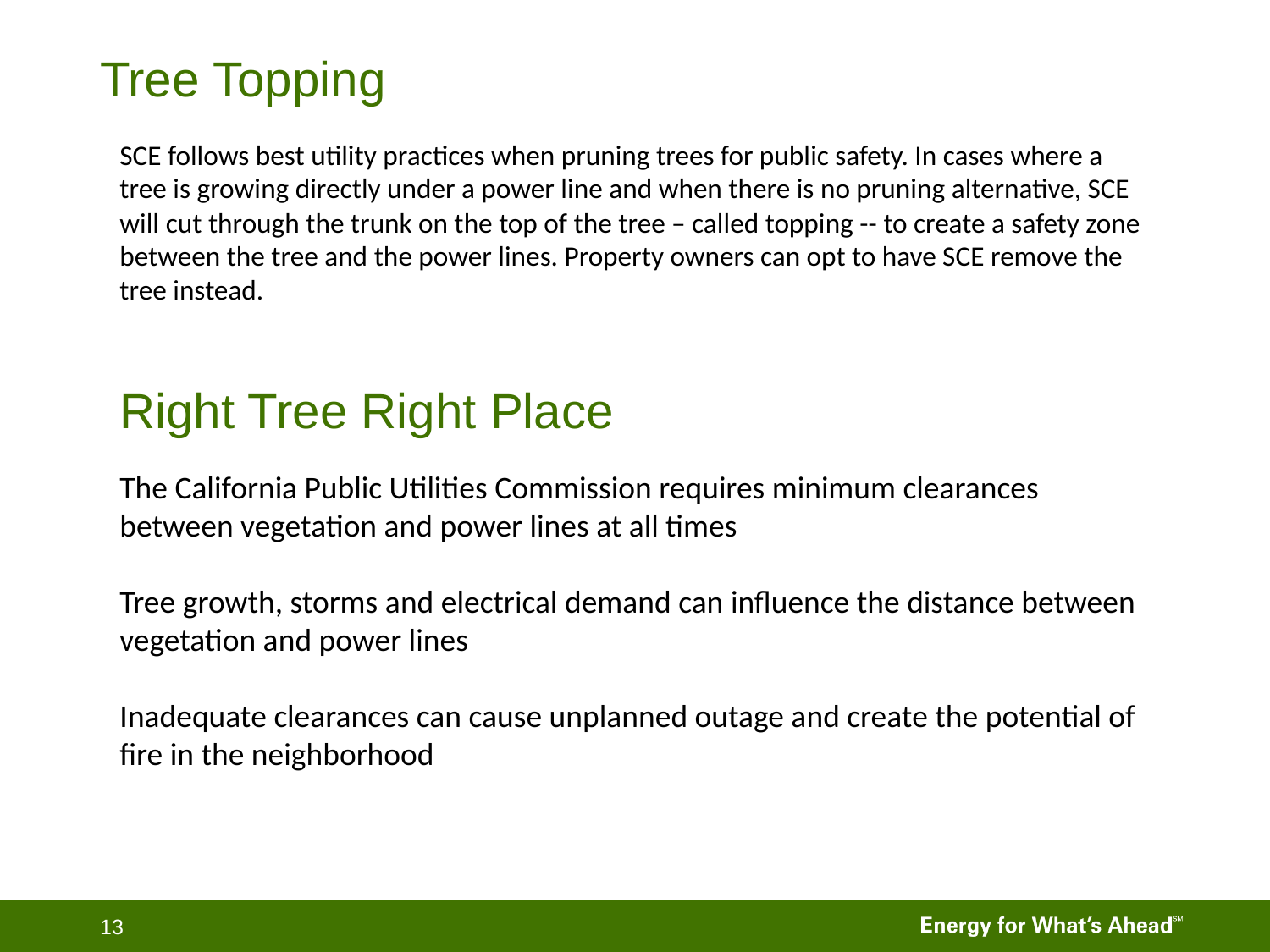

# Tree Topping
SCE follows best utility practices when pruning trees for public safety. In cases where a tree is growing directly under a power line and when there is no pruning alternative, SCE will cut through the trunk on the top of the tree – called topping -- to create a safety zone between the tree and the power lines. Property owners can opt to have SCE remove the tree instead.
Right Tree Right Place
The California Public Utilities Commission requires minimum clearances between vegetation and power lines at all times

Tree growth, storms and electrical demand can influence the distance between vegetation and power lines

Inadequate clearances can cause unplanned outage and create the potential of fire in the neighborhood
13